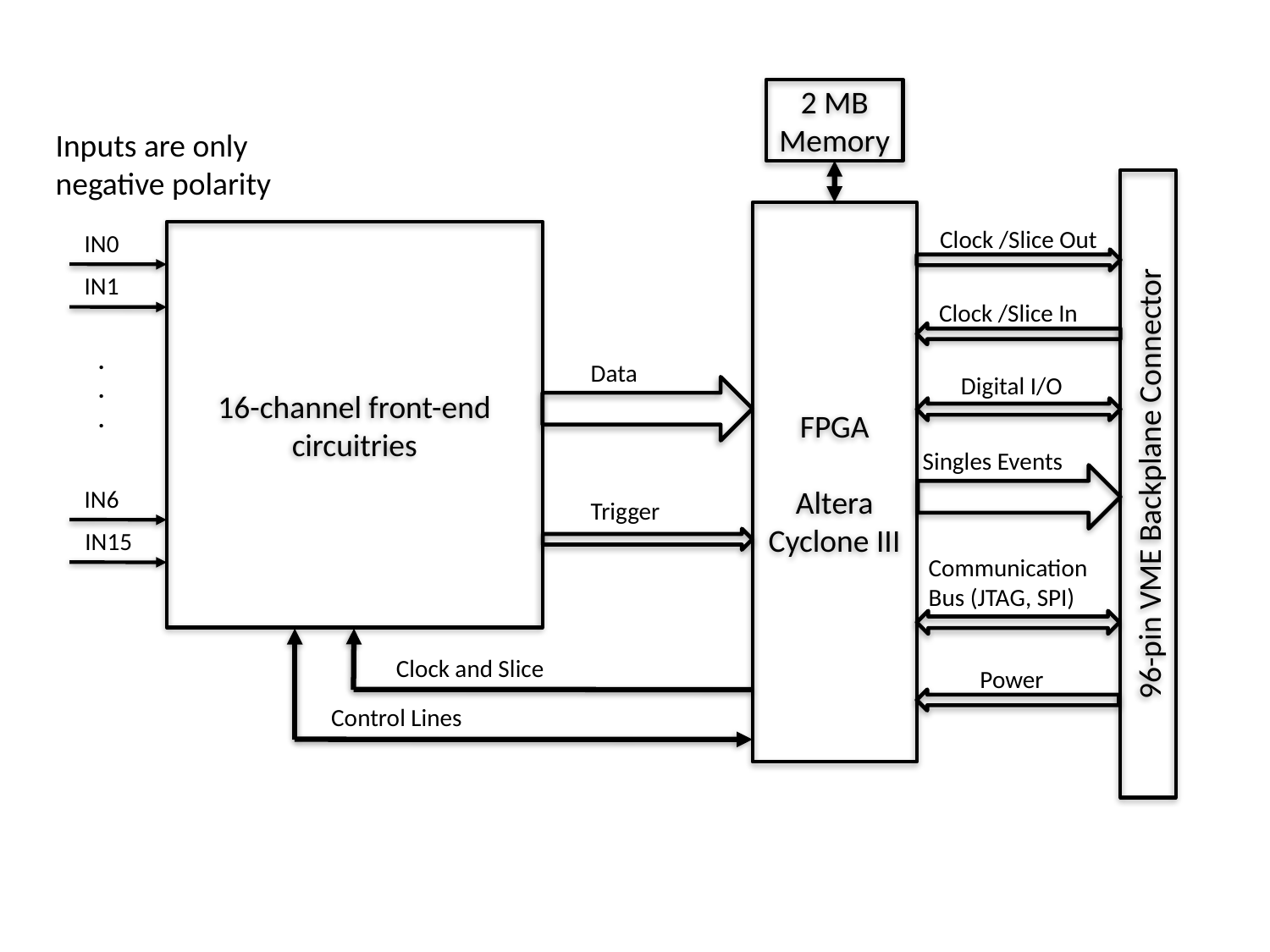

2 MB
Memory

Inputs are only negative polarity
96-pin VME Backplane Connector
FPGA

Altera
Cyclone III
Clock /Slice Out
IN0
16-channel front-end
circuitries

IN1
Clock /Slice In

.
.
.
Data
Digital I/O

Singles Events

IN6
Trigger
IN15

Communication Bus (JTAG, SPI)

Clock and Slice
Power

Control Lines